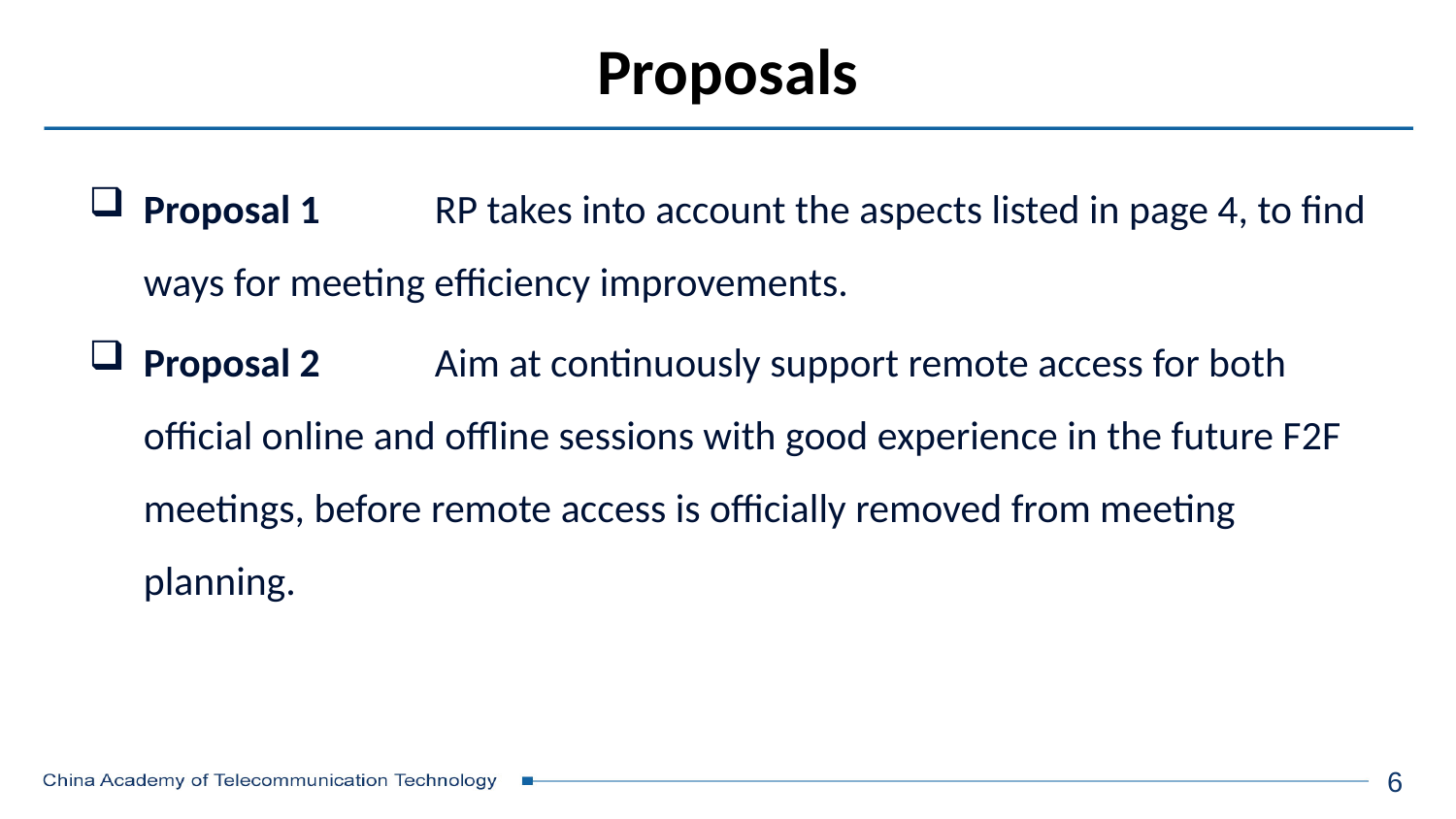

# Proposals
Proposal 1	RP takes into account the aspects listed in page 4, to find ways for meeting efficiency improvements.
Proposal 2	Aim at continuously support remote access for both official online and offline sessions with good experience in the future F2F meetings, before remote access is officially removed from meeting planning.
6